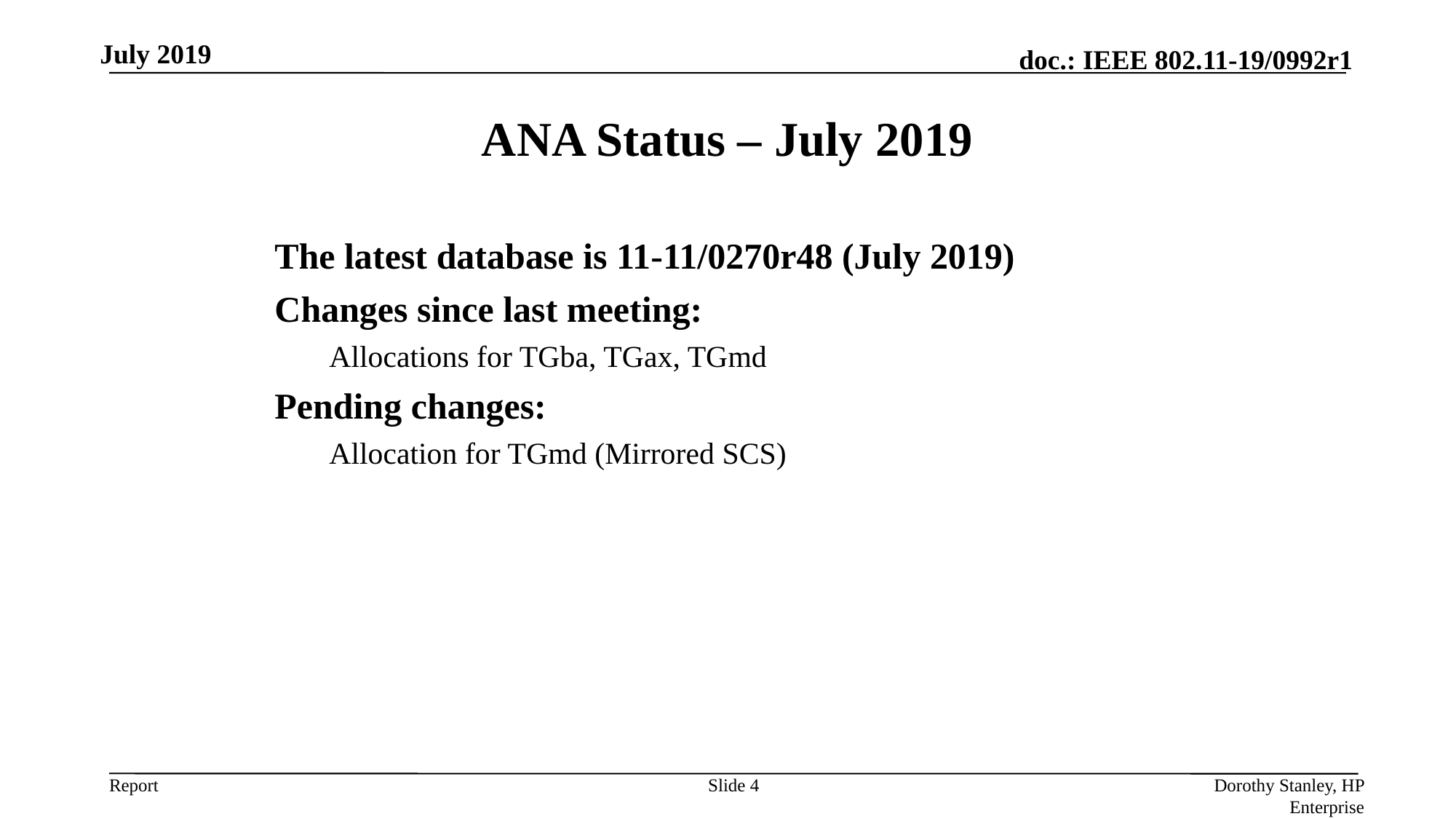

July 2019
# ANA Status – July 2019
The latest database is 11-11/0270r48 (July 2019)
Changes since last meeting:
Allocations for TGba, TGax, TGmd
Pending changes:
Allocation for TGmd (Mirrored SCS)
Dorothy Stanley, HP Enterprise
Slide 4